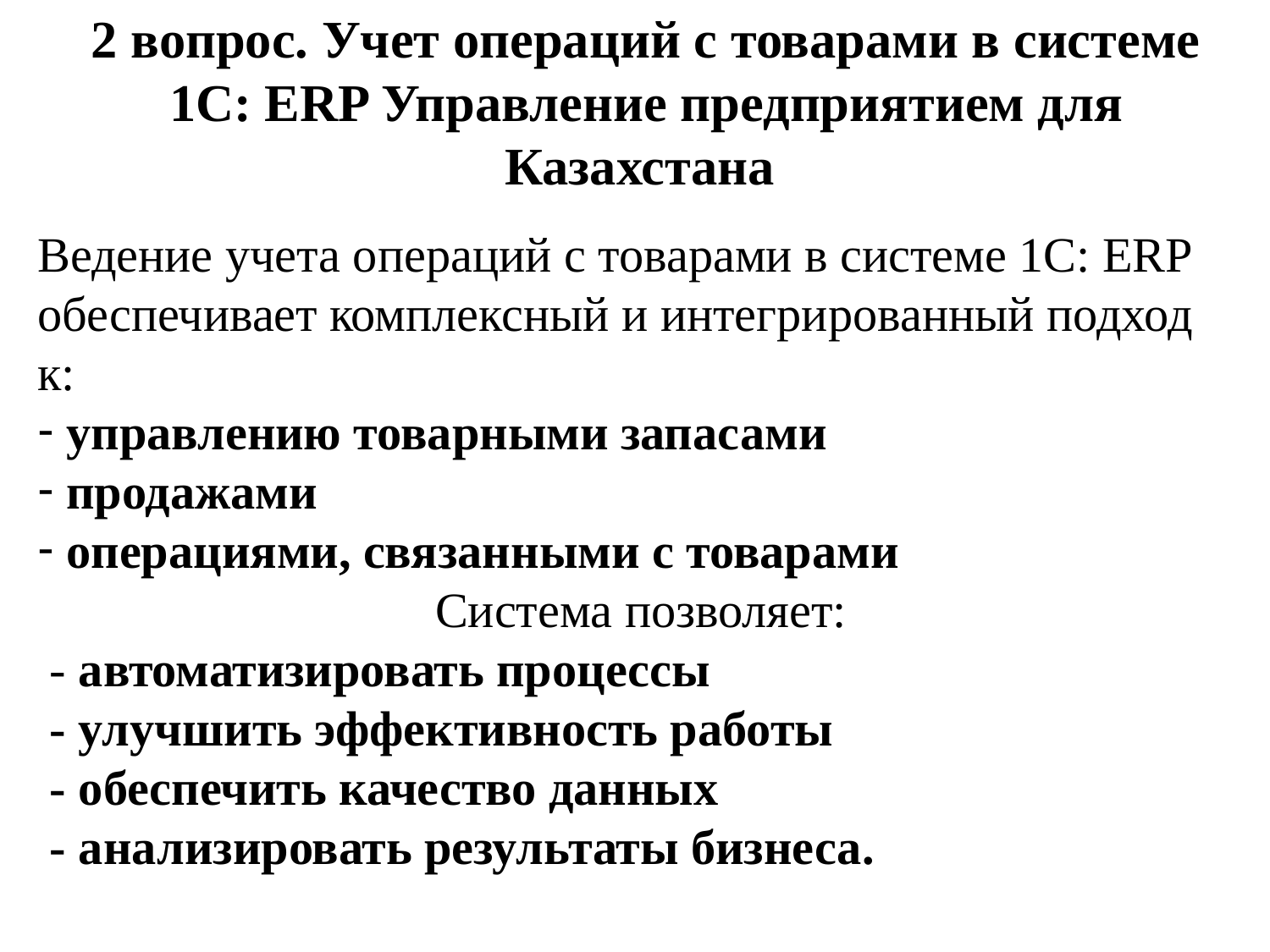

# 2 вопрос. Учет операций с товарами в системе 1С: ERP Управление предприятием для Казахстана
Ведение учета операций с товарами в системе 1С: ERP обеспечивает комплексный и интегрированный подход к:
 управлению товарными запасами
 продажами
 операциями, связанными с товарами
 Система позволяет:
 - автоматизировать процессы
 - улучшить эффективность работы
 - обеспечить качество данных
 - анализировать результаты бизнеса.